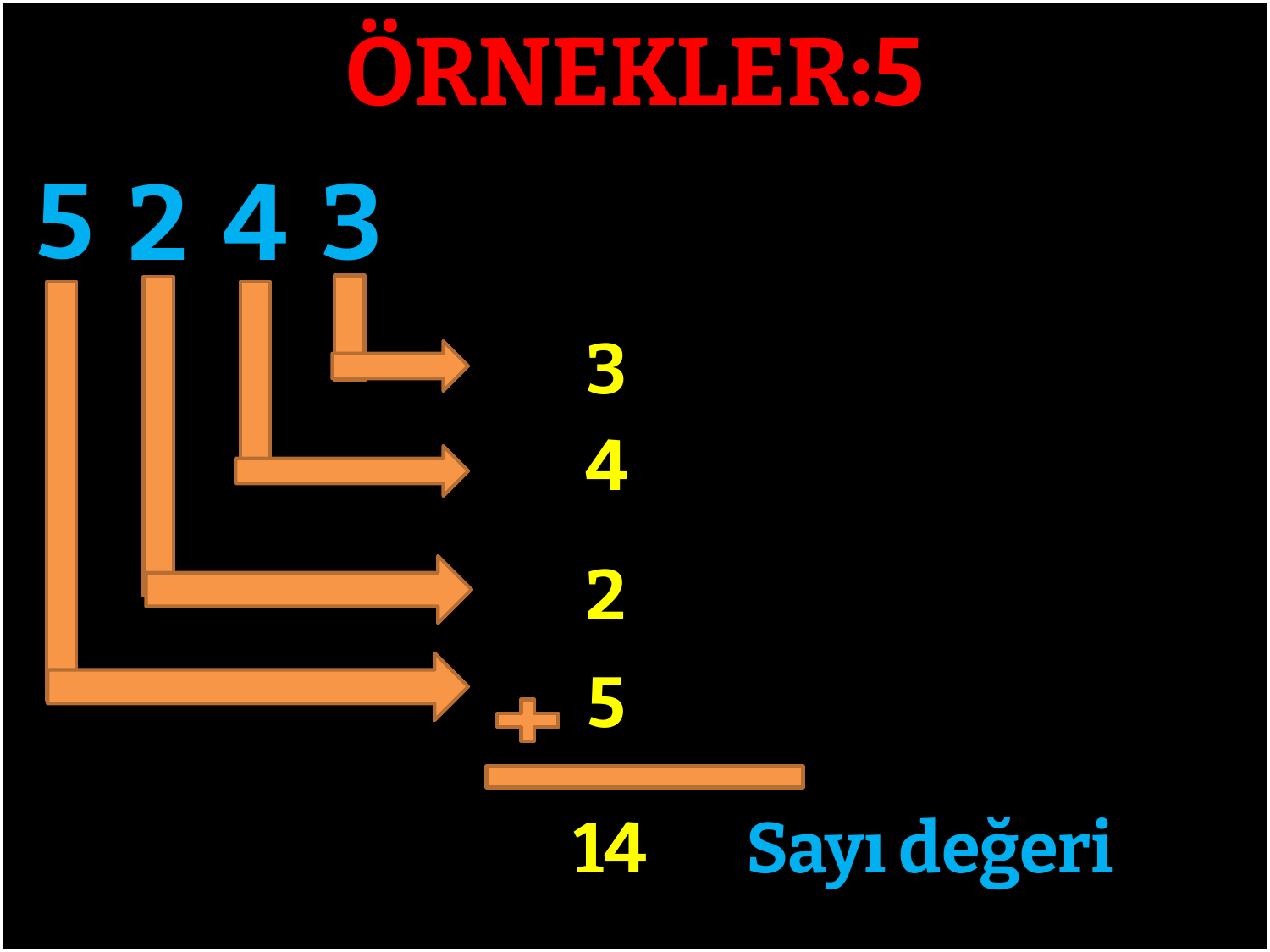

ÖRNEKLER:5
5
3
2
4

#
3

4

2

5

14
Sayı değeri